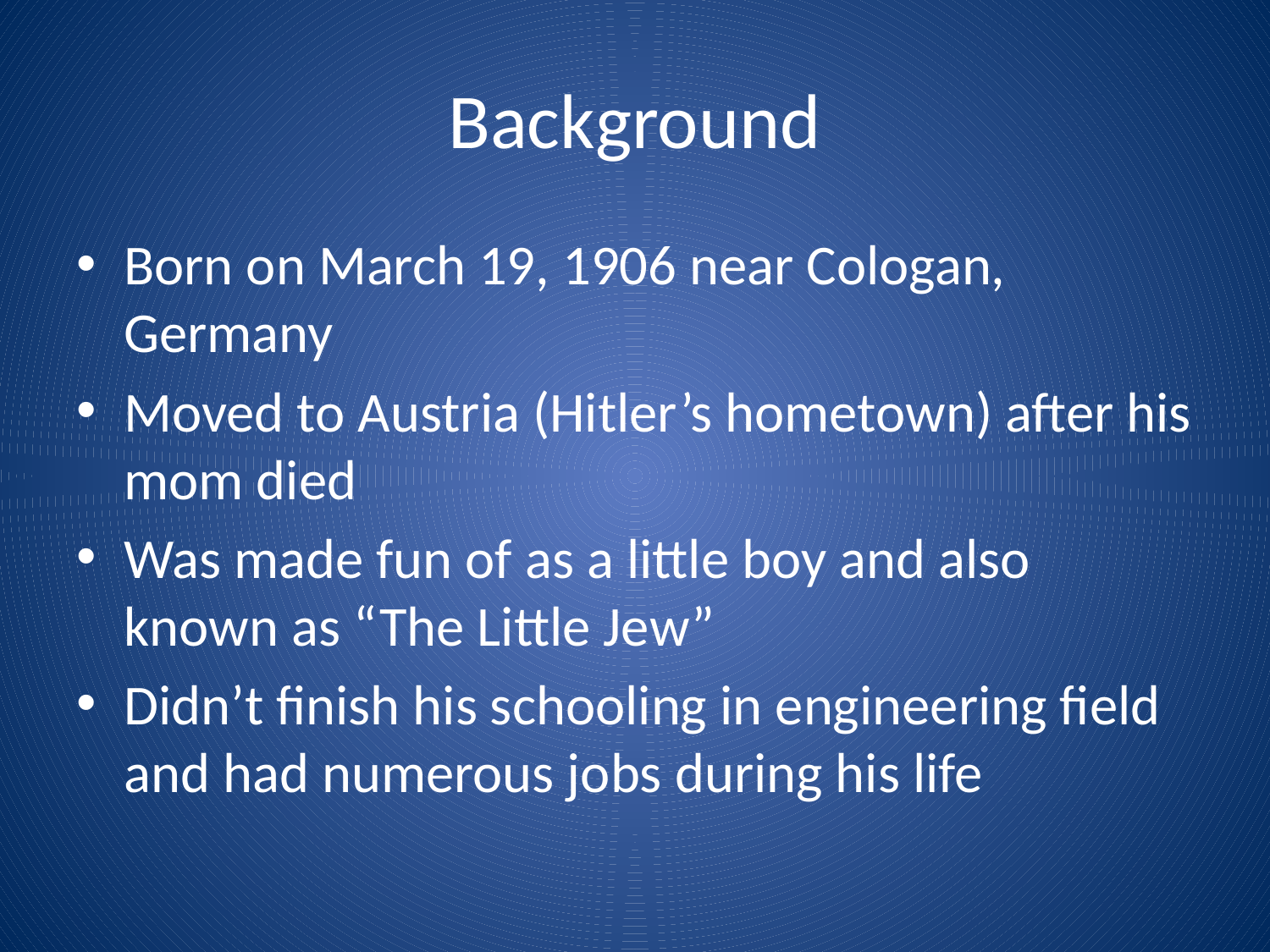

# Background
Born on March 19, 1906 near Cologan, Germany
Moved to Austria (Hitler’s hometown) after his mom died
Was made fun of as a little boy and also known as “The Little Jew”
Didn’t finish his schooling in engineering field and had numerous jobs during his life